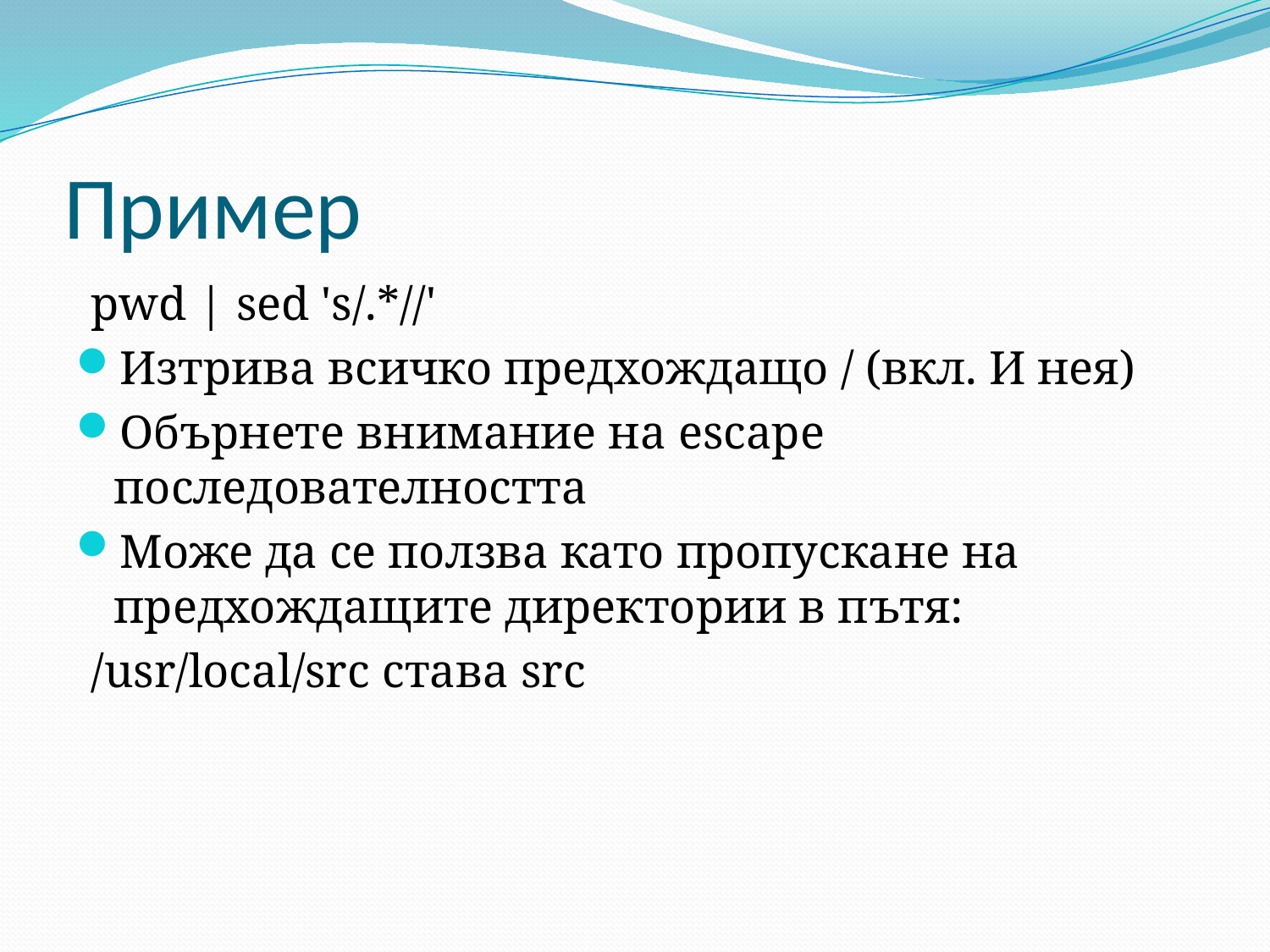

# Пример
pwd | sed 's/.*//'
Изтрива всичко предхождащо / (вкл. И нея)
Обърнете внимание на escape последователността
Може да се ползва като пропускане на предхождащите директории в пътя:
/usr/local/src става src